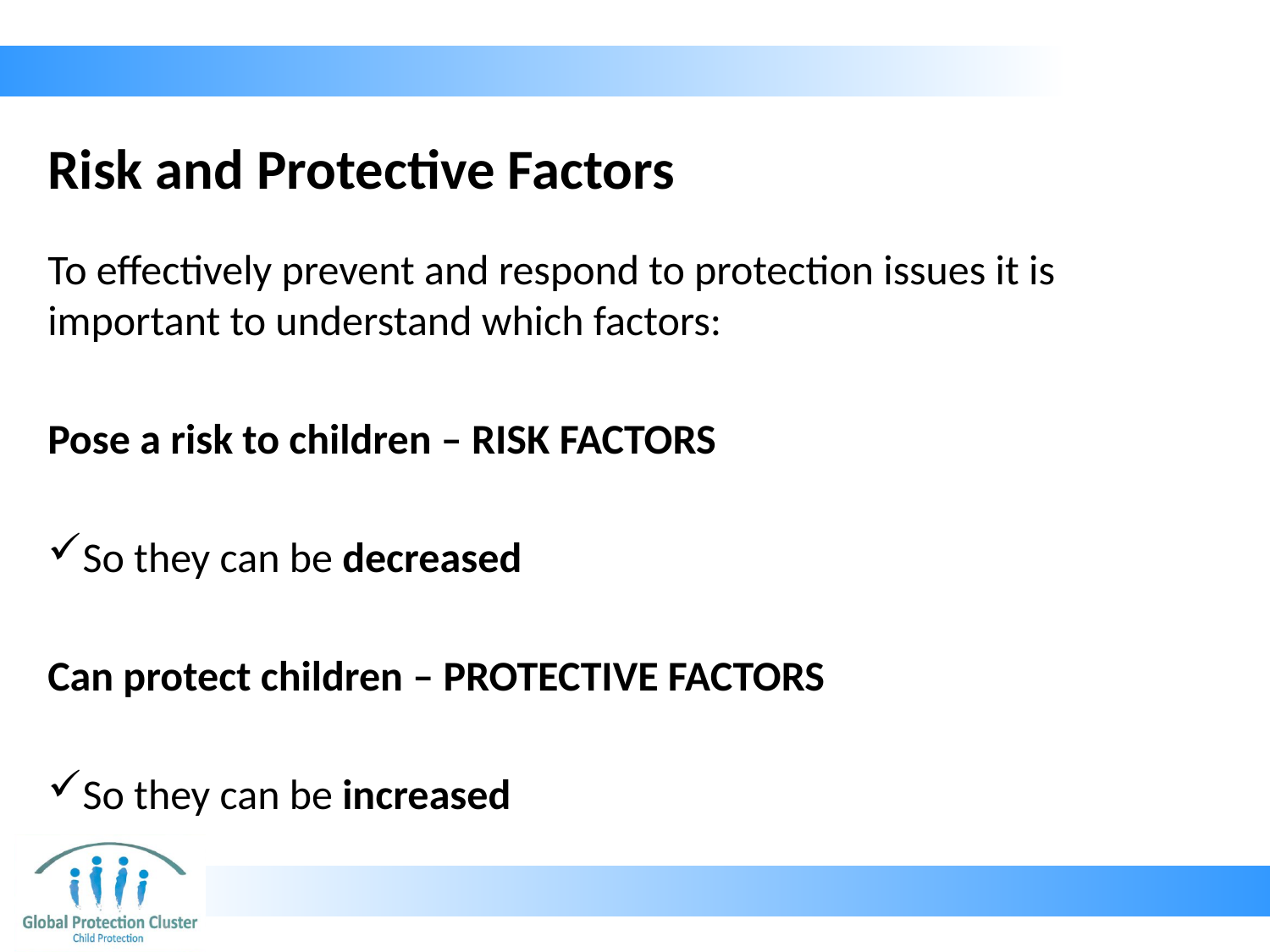

# Risk and Protective Factors
To effectively prevent and respond to protection issues it is important to understand which factors:

Pose a risk to children – RISK FACTORS

So they can be decreased

Can protect children – PROTECTIVE FACTORS

So they can be increased